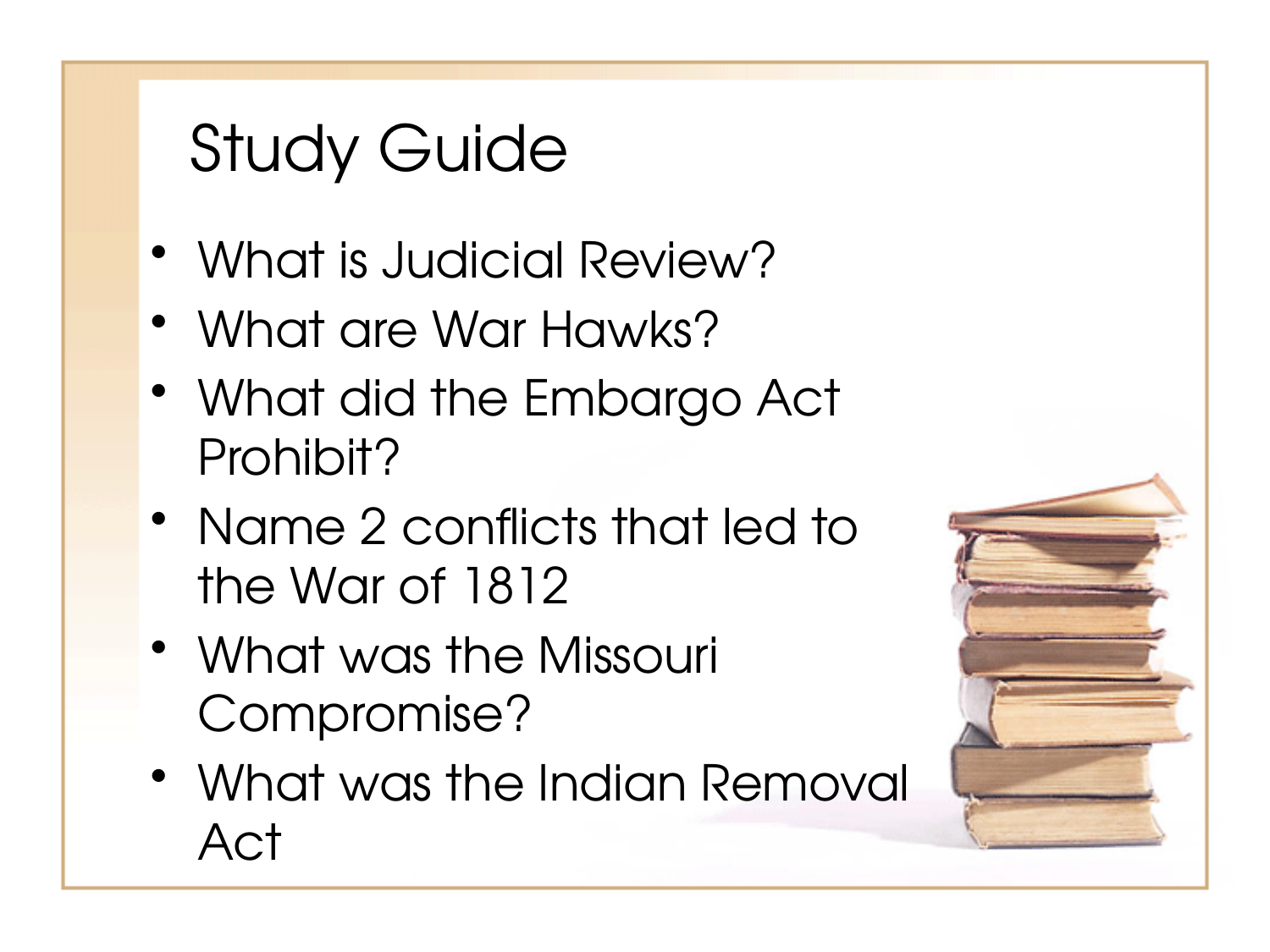

# Study Guide
What is Judicial Review?
What are War Hawks?
What did the Embargo Act Prohibit?
Name 2 conflicts that led to the War of 1812
What was the Missouri Compromise?
What was the Indian Removal Act